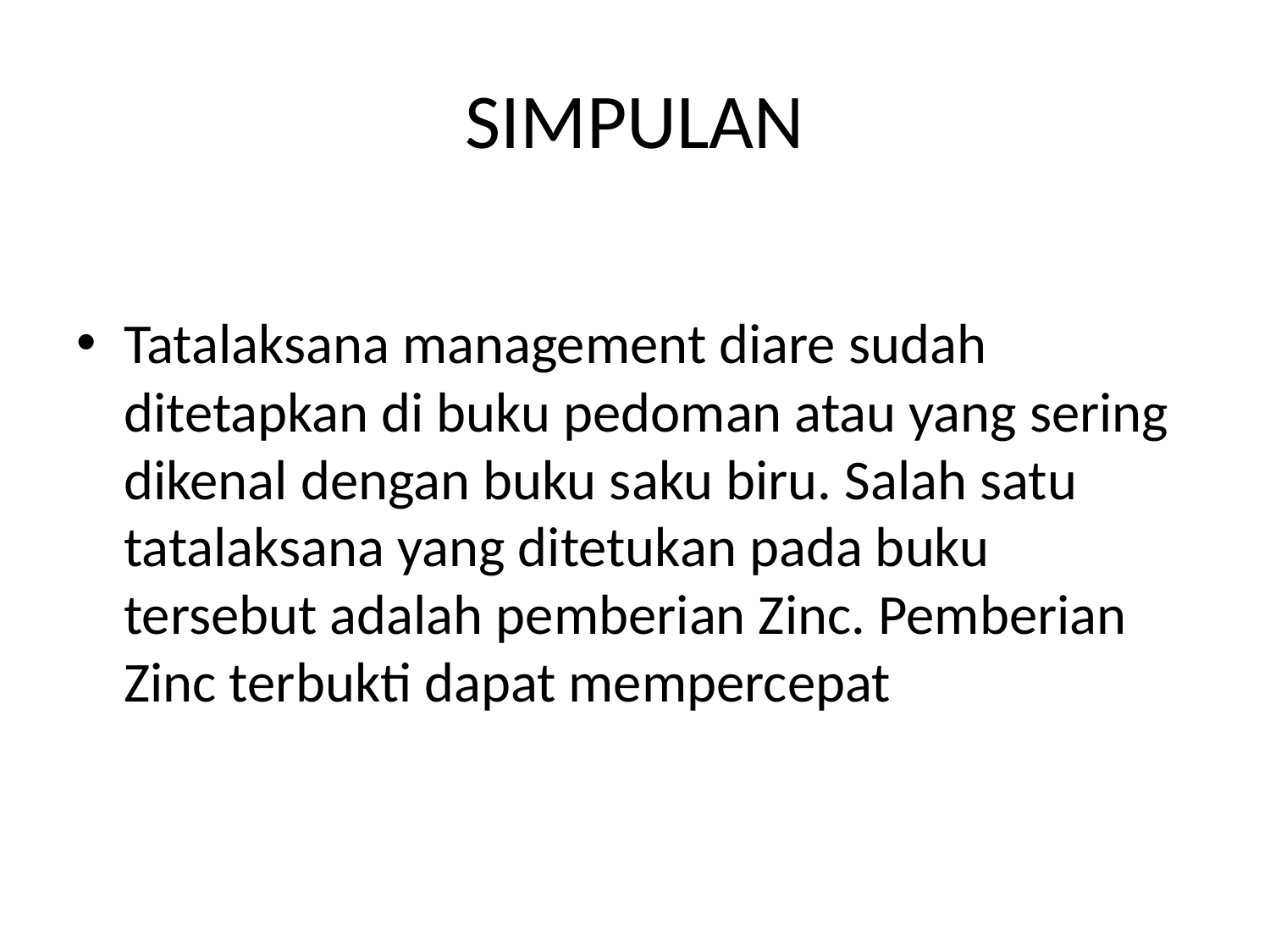

# SIMPULAN

Tatalaksana management diare sudah ditetapkan di buku pedoman atau yang sering dikenal dengan buku saku biru. Salah satu tatalaksana yang ditetukan pada buku tersebut adalah pemberian Zinc. Pemberian Zinc terbukti dapat mempercepat